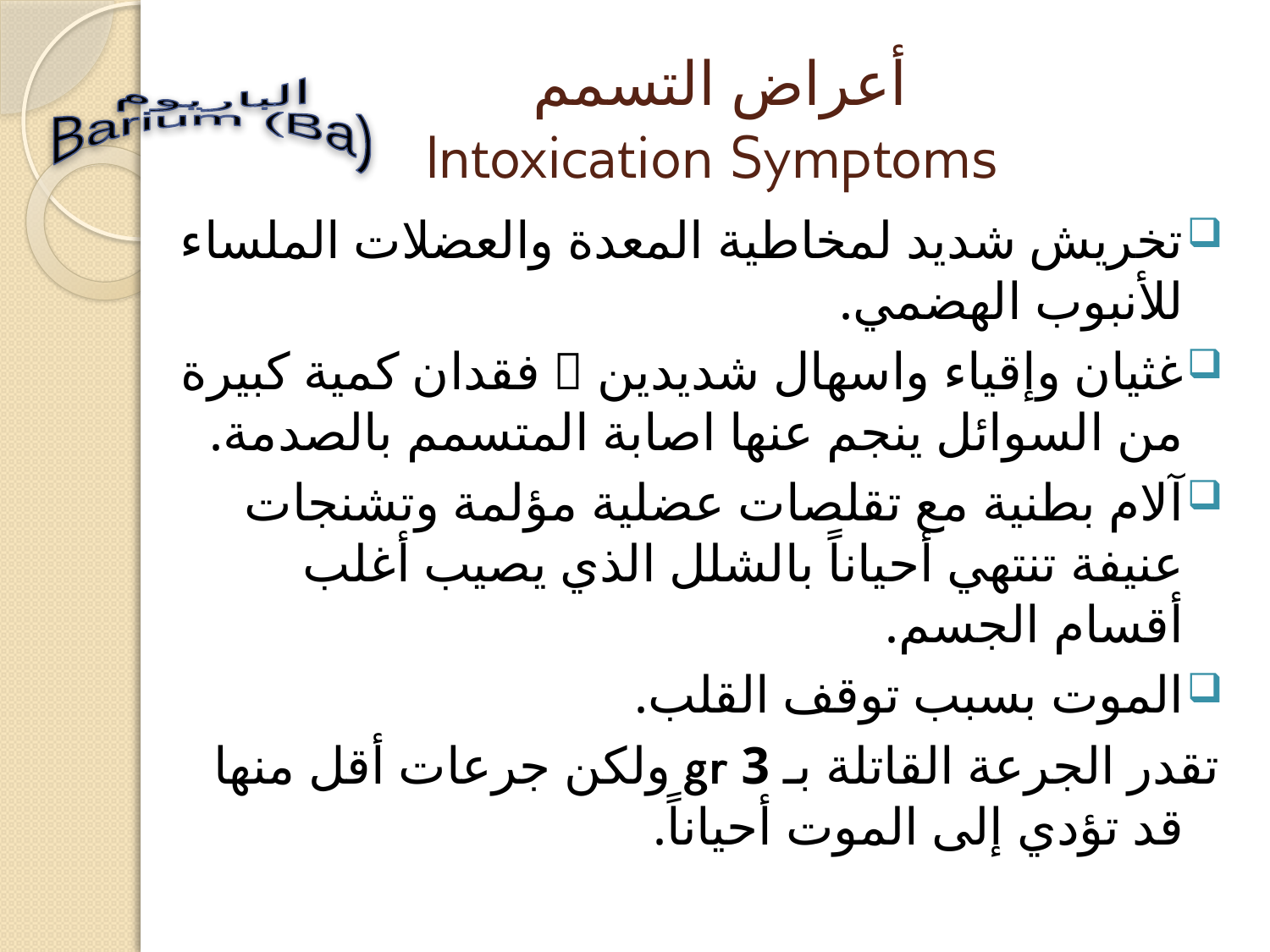

# أعراض التسمم Intoxication Symptoms
الباريوم
Barium (Ba)
تخريش شديد لمخاطية المعدة والعضلات الملساء للأنبوب الهضمي.
غثيان وإقياء واسهال شديدين ⇐ فقدان كمية كبيرة من السوائل ينجم عنها اصابة المتسمم بالصدمة.
آلام بطنية مع تقلصات عضلية مؤلمة وتشنجات عنيفة تنتهي أحياناً بالشلل الذي يصيب أغلب أقسام الجسم.
الموت بسبب توقف القلب.
تقدر الجرعة القاتلة بـ 3 gr ولكن جرعات أقل منها قد تؤدي إلى الموت أحياناً.